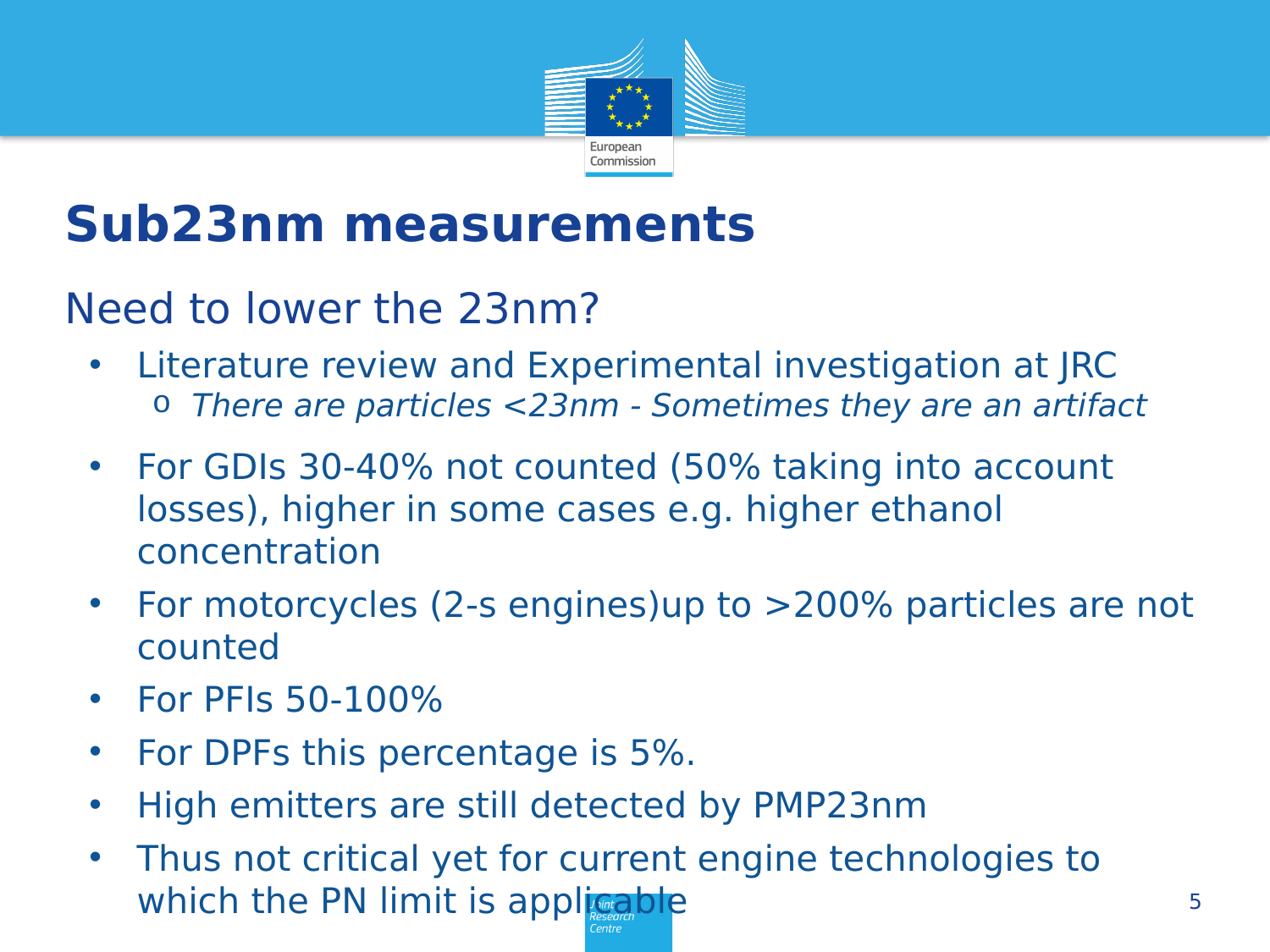

# Sub23nm measurements
Need to lower the 23nm?
Literature review and Experimental investigation at JRC
There are particles <23nm - Sometimes they are an artifact
For GDIs 30-40% not counted (50% taking into account losses), higher in some cases e.g. higher ethanol concentration
For motorcycles (2-s engines)up to >200% particles are not counted
For PFIs 50-100%
For DPFs this percentage is 5%.
High emitters are still detected by PMP23nm
Thus not critical yet for current engine technologies to which the PN limit is applicable